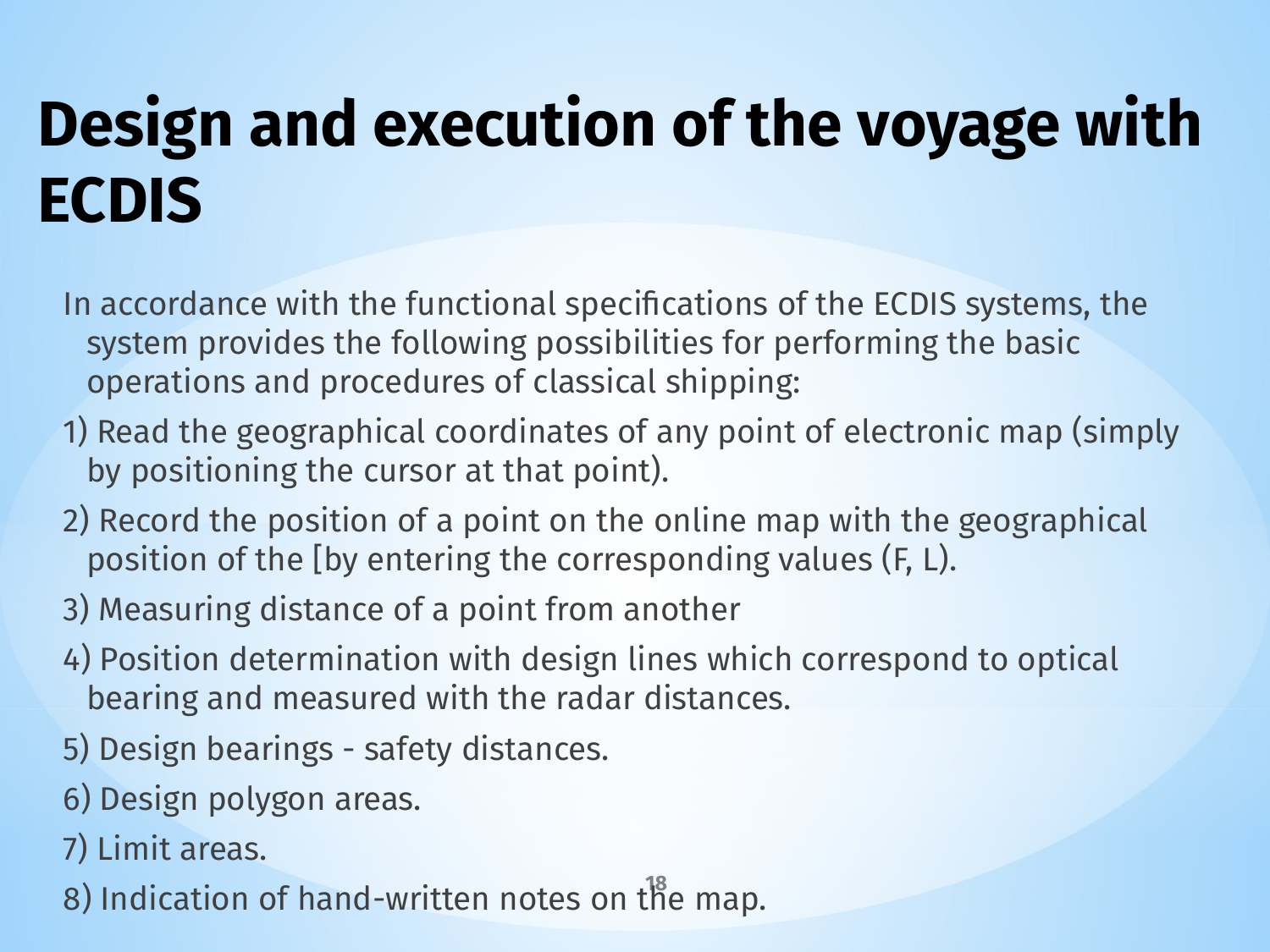

# Design and execution of the voyage with ECDIS
In accordance with the functional specifications of the ECDIS systems, the system provides the following possibilities for performing the basic operations and procedures of classical shipping:
1) Read the geographical coordinates of any point of electronic map (simply by positioning the cursor at that point).
2) Record the position of a point on the online map with the geographical position of the [by entering the corresponding values (F, L).
3) Measuring distance of a point from another
4) Position determination with design lines which correspond to optical bearing and measured with the radar distances.
5) Design bearings - safety distances.
6) Design polygon areas.
7) Limit areas.
8) Indication of hand-written notes on the map.

18